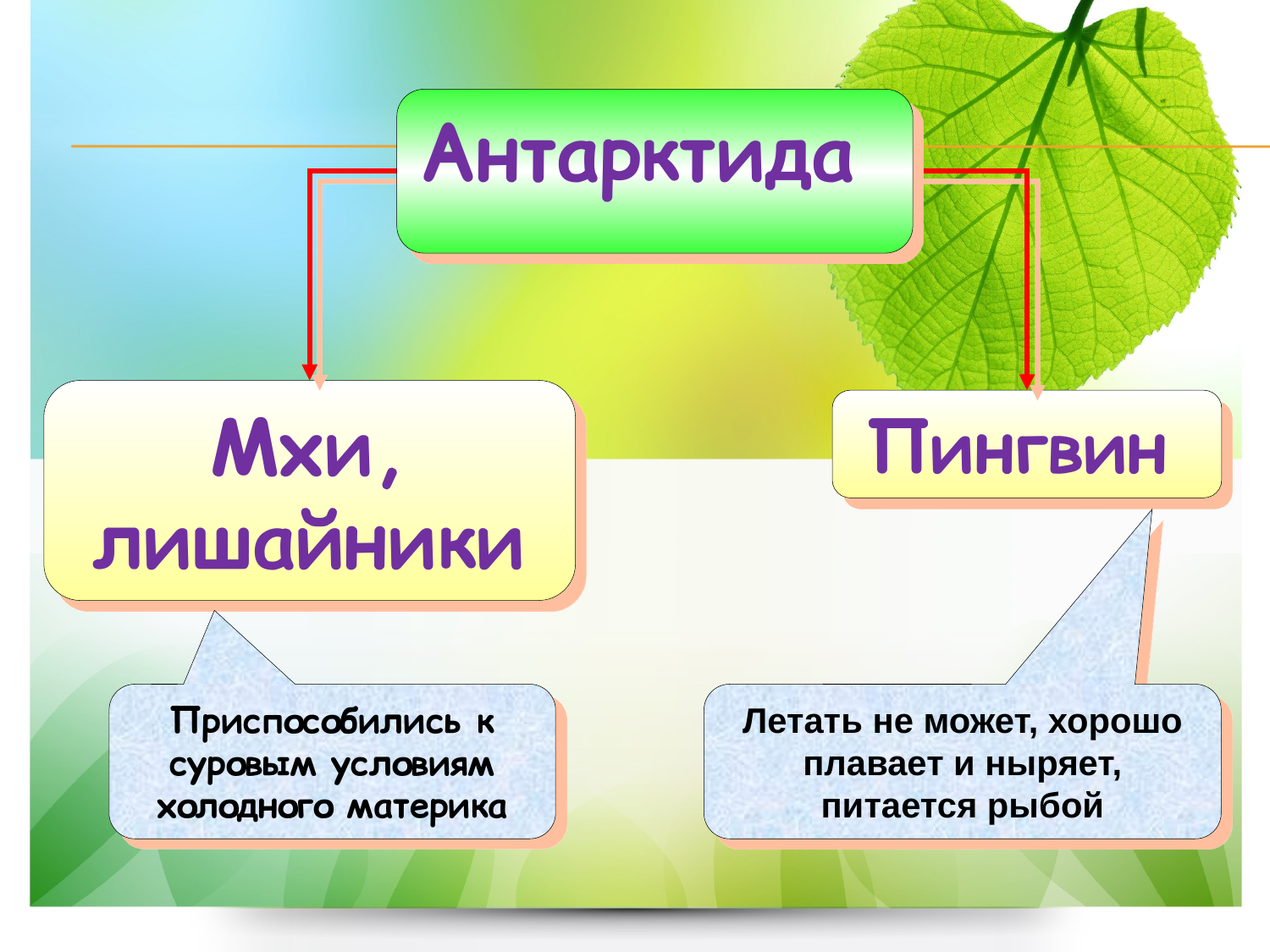

Антарктида

Мхи, лишайники
Пингвин
Приспособились к суровым условиям холодного материка
Летать не может, хорошо плавает и ныряет, питается рыбой